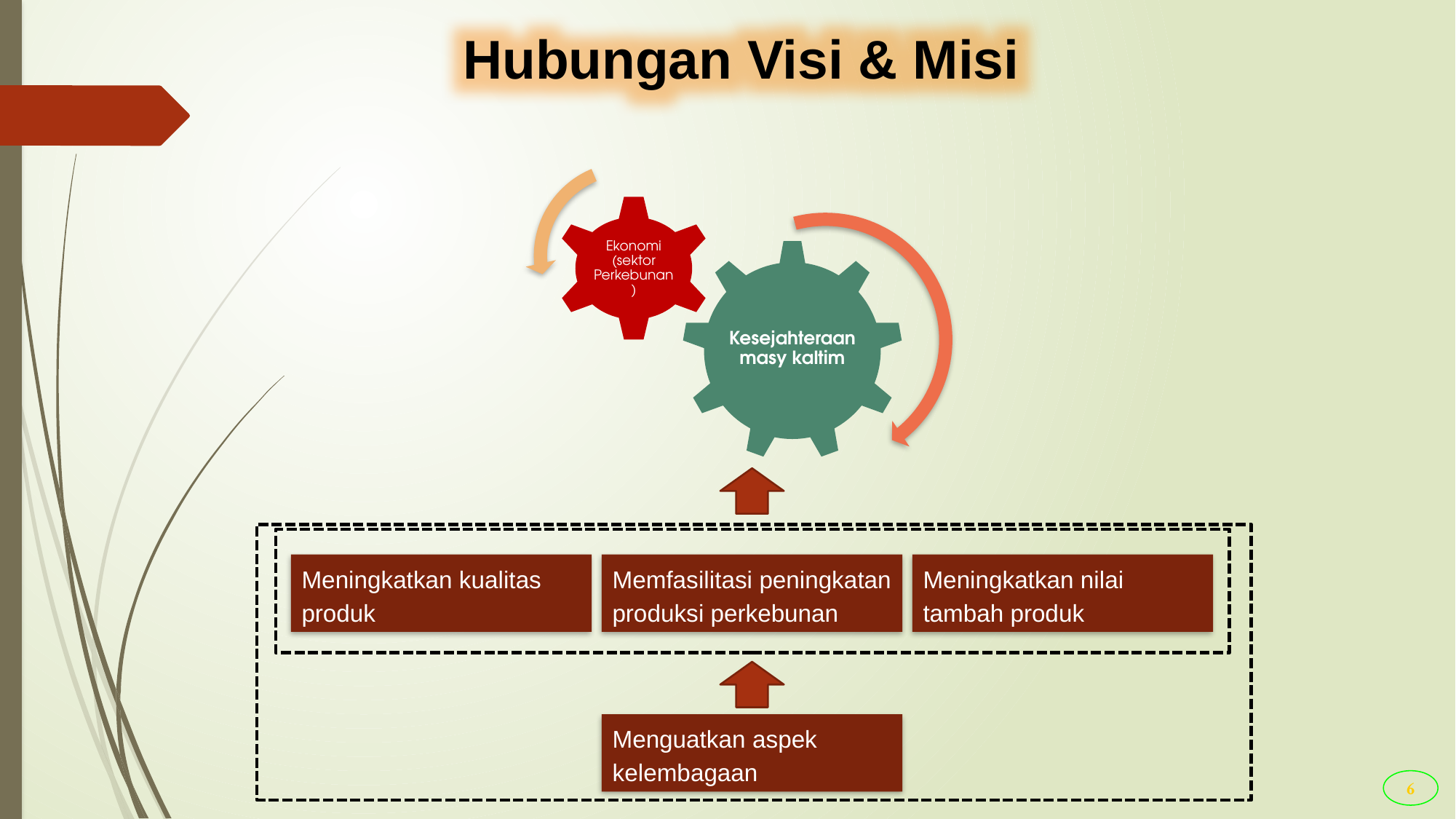

Hubungan Visi & Misi

Kesejahteraan masy kaltim
Ekonomi (sektor Perkebunan)

Meningkatkan kualitas produk
Memfasilitasi peningkatan produksi perkebunan
Meningkatkan nilai tambah produk

Menguatkan aspek kelembagaan